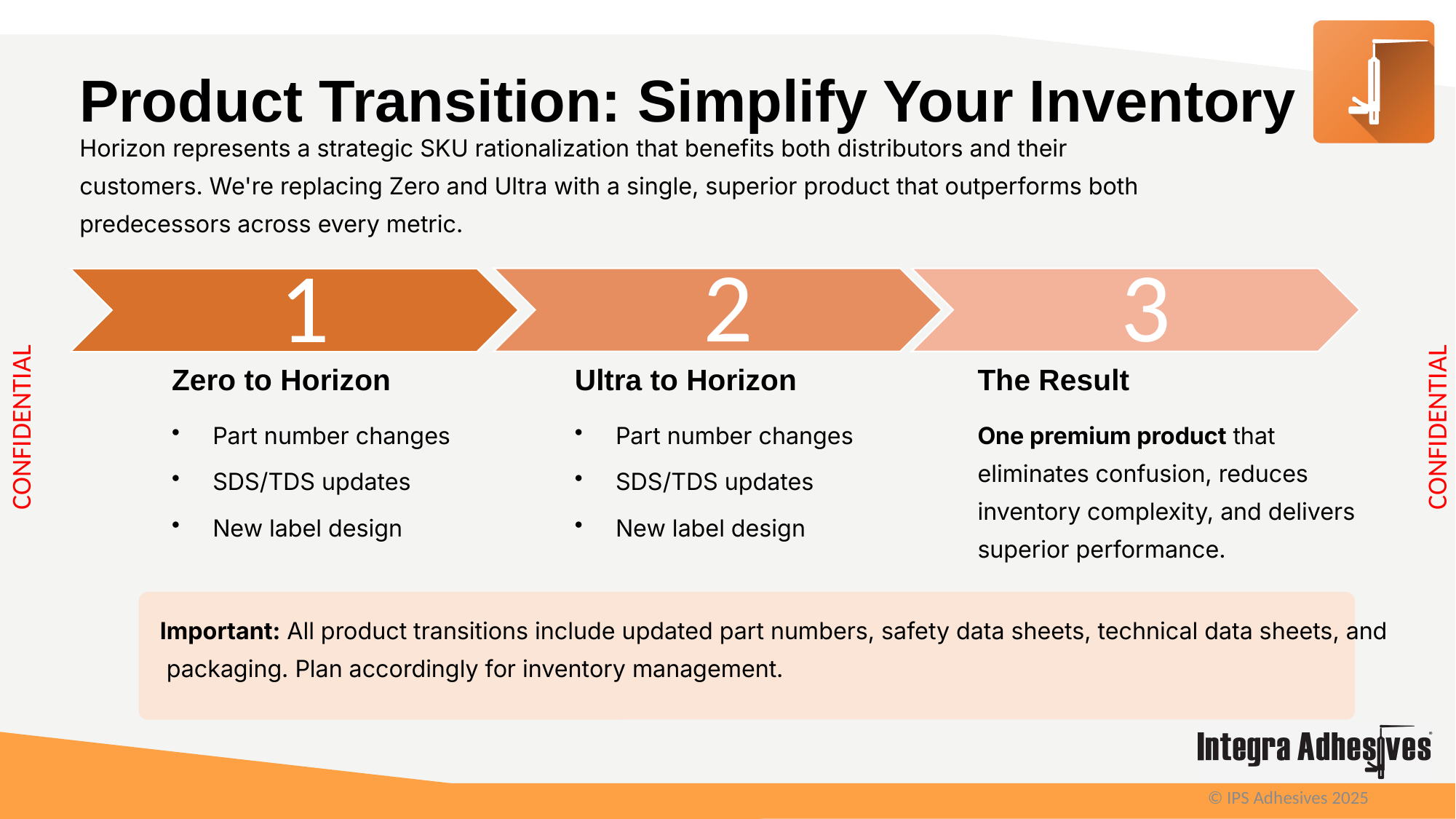

Product Transition: Simplify Your Inventory
Horizon represents a strategic SKU rationalization that benefits both distributors and their customers. We're replacing Zero and Ultra with a single, superior product that outperforms both predecessors across every metric.

2

3

1
Zero to Horizon
Ultra to Horizon
The Result
Part number changes
Part number changes
One premium product that
eliminates confusion, reduces
inventory complexity, and delivers
superior performance.
SDS/TDS updates
SDS/TDS updates
New label design
New label design

Important: All product transitions include updated part numbers, safety data sheets, technical data sheets, and
 packaging. Plan accordingly for inventory management.